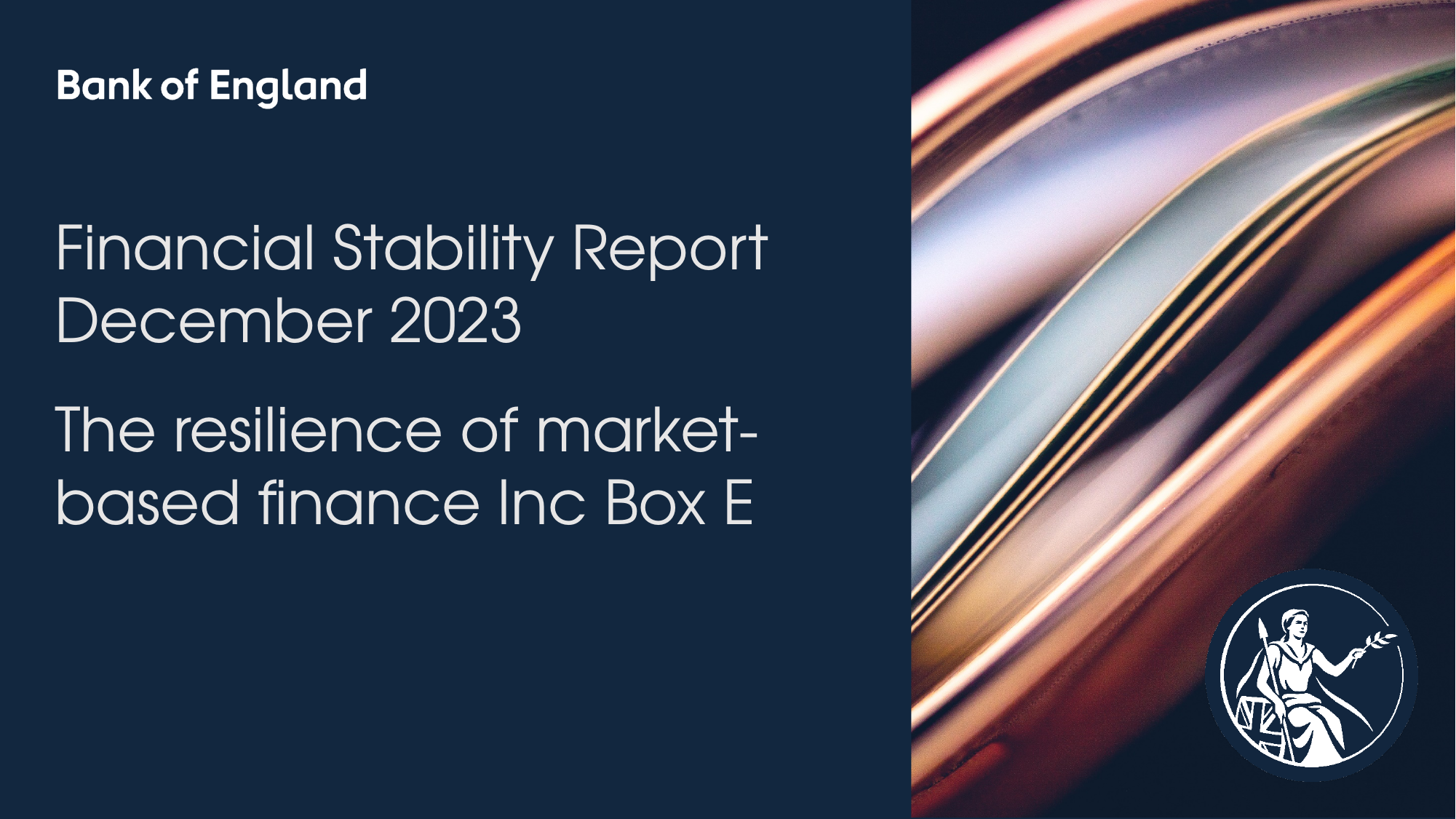

Financial Stability Report
December 2023
The resilience of market-based finance Inc Box E